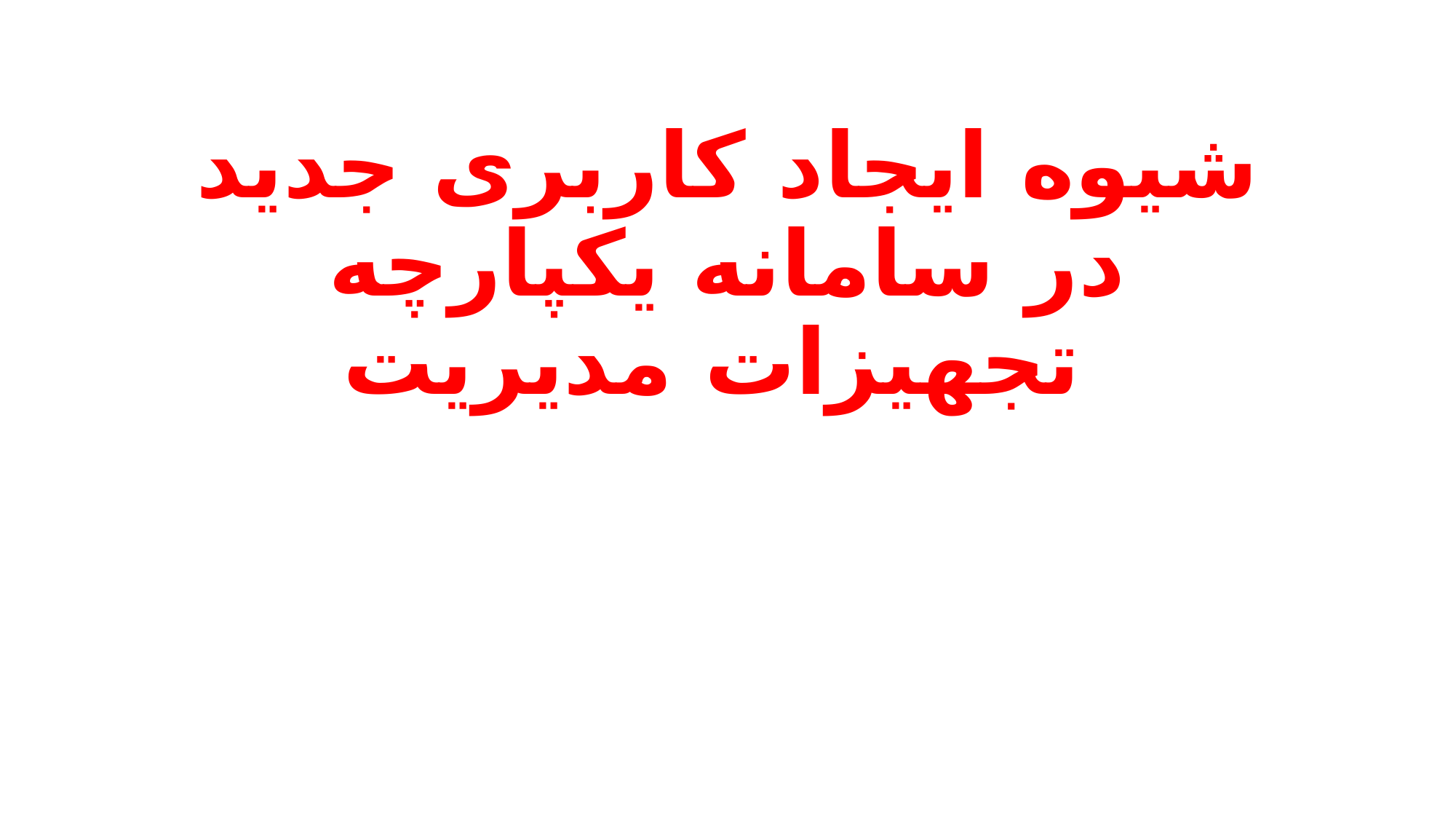

# شیوه ایجاد کاربری جدید در سامانه یکپارچه تجهیزات مدیریت